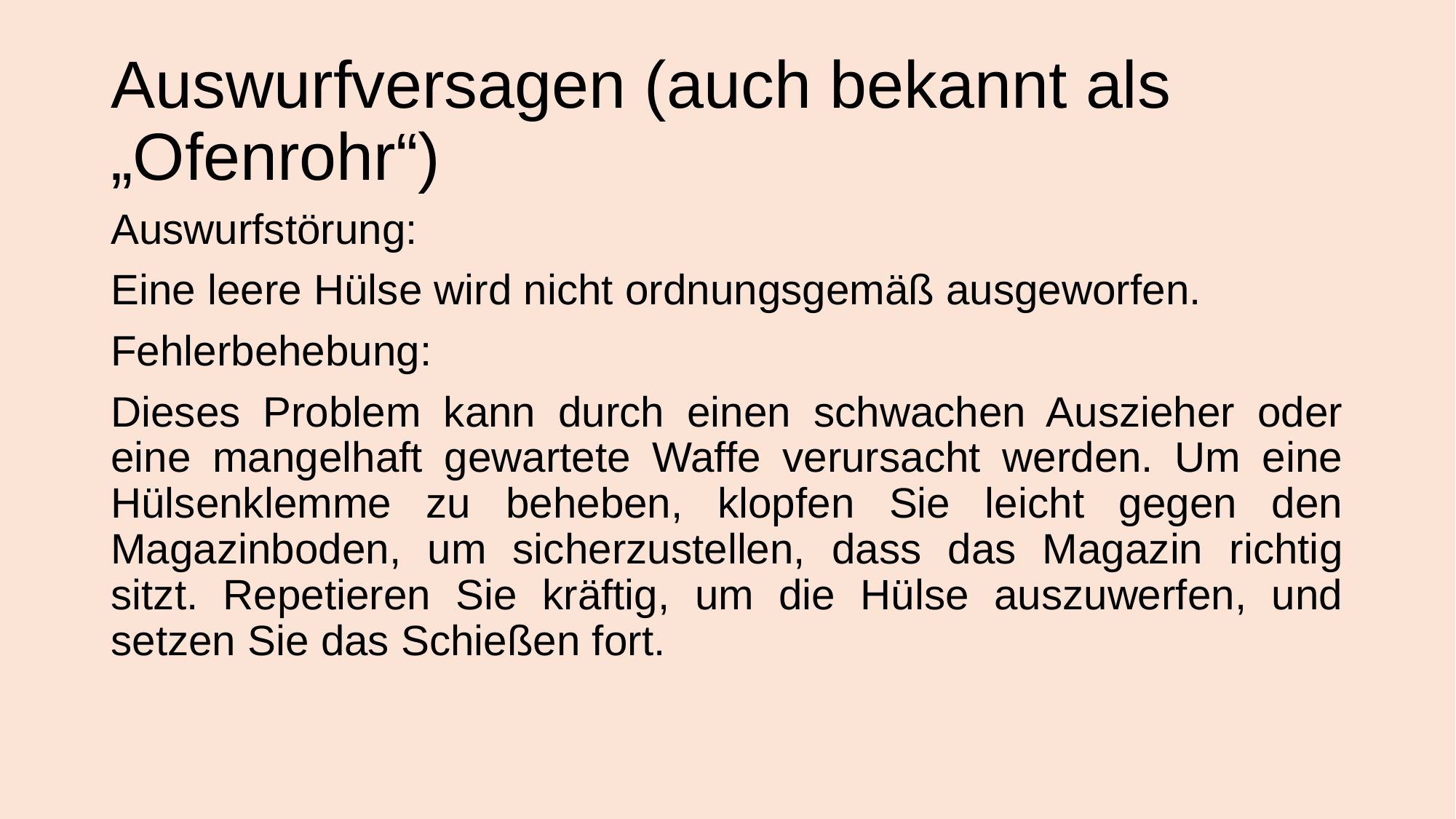

# Auswurfversagen (auch bekannt als „Ofenrohr“)
Auswurfstörung:
Eine leere Hülse wird nicht ordnungsgemäß ausgeworfen.
Fehlerbehebung:
Dieses Problem kann durch einen schwachen Auszieher oder eine mangelhaft gewartete Waffe verursacht werden. Um eine Hülsenklemme zu beheben, klopfen Sie leicht gegen den Magazinboden, um sicherzustellen, dass das Magazin richtig sitzt. Repetieren Sie kräftig, um die Hülse auszuwerfen, und setzen Sie das Schießen fort.